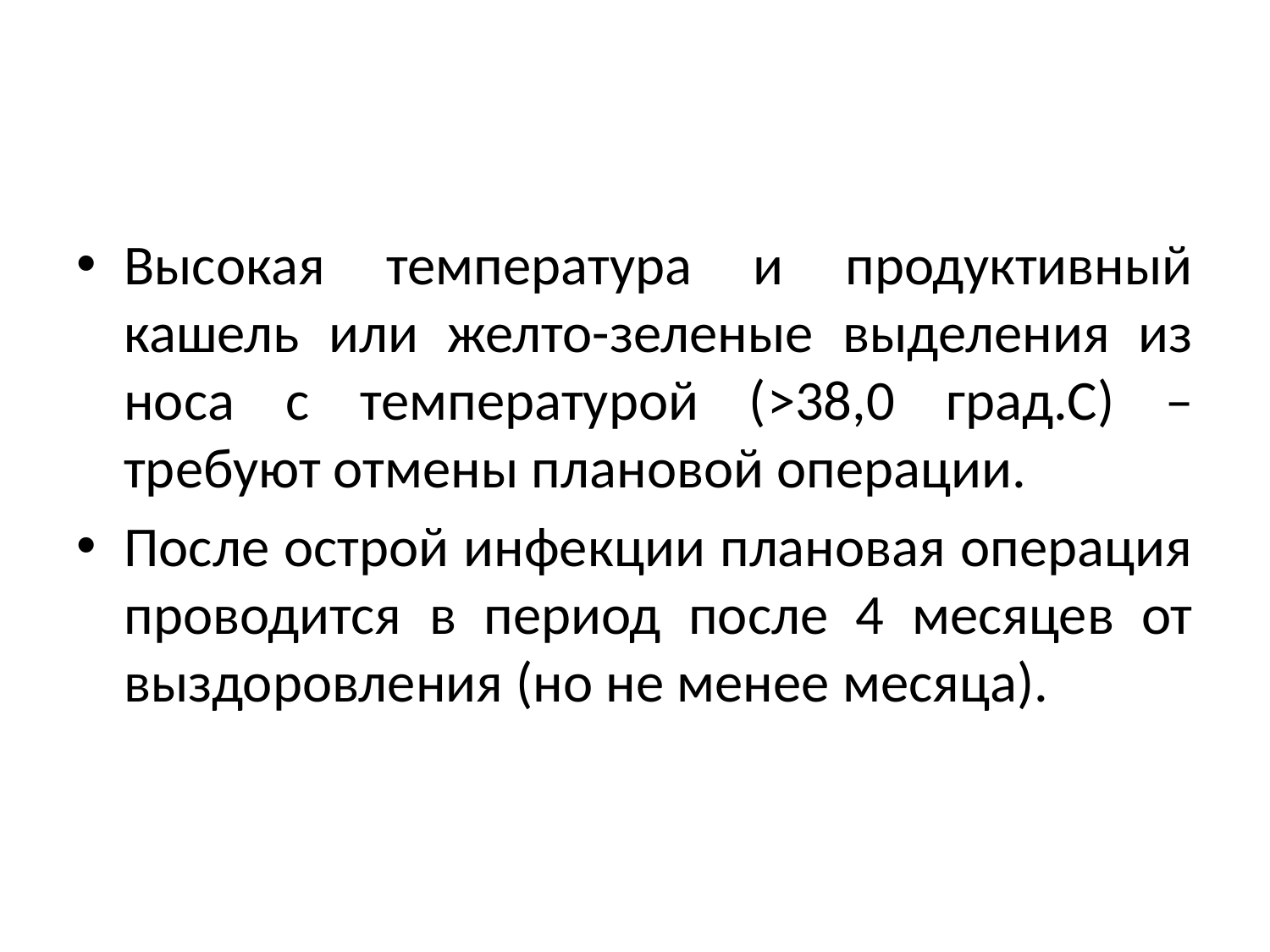

Высокая температура и продуктивный кашель или желто-зеленые выделения из носа с температурой (>38,0 град.С) – требуют отмены плановой операции.
После острой инфекции плановая операция проводится в период после 4 месяцев от выздоровления (но не менее месяца).